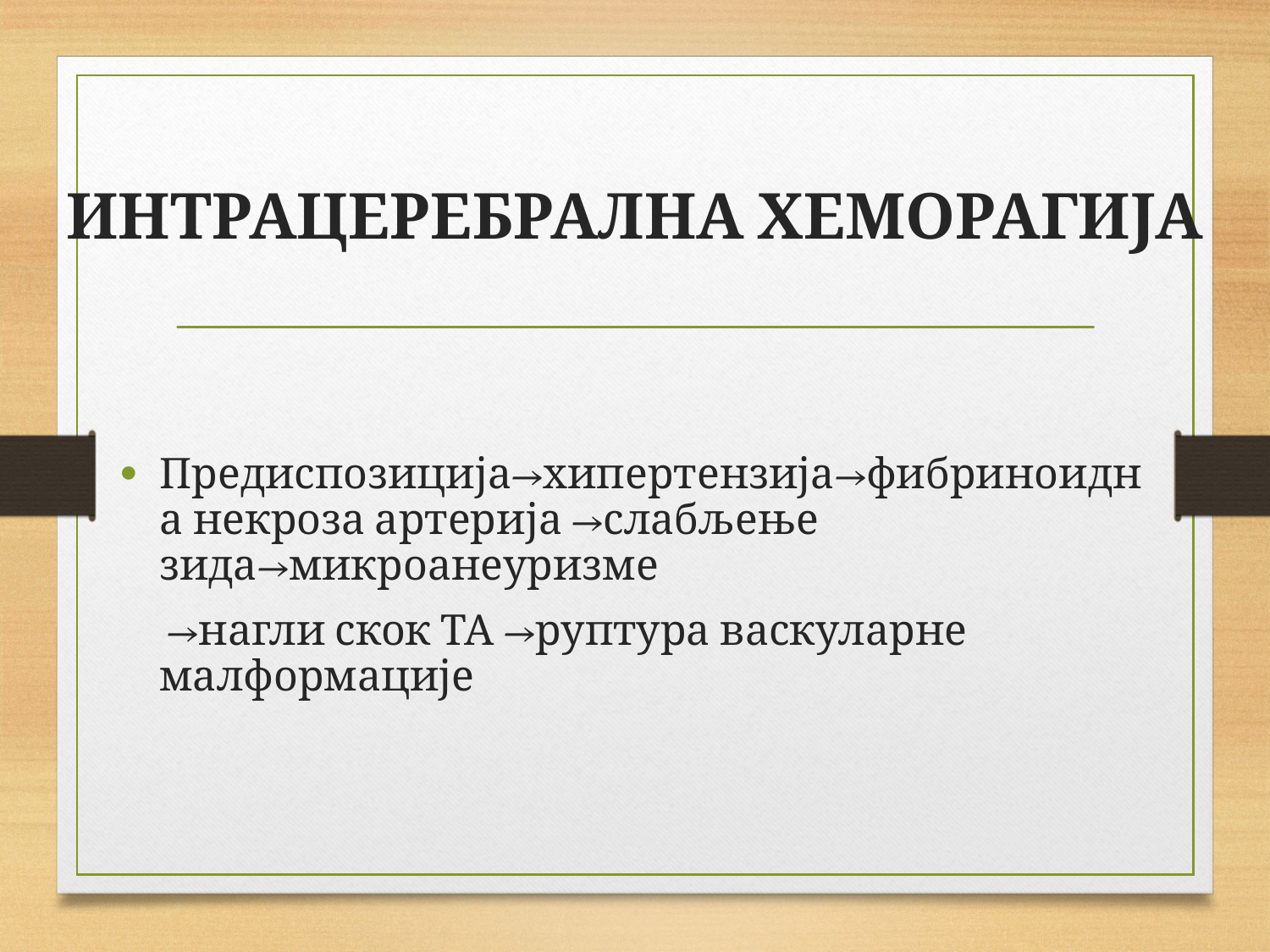

# ИНТРАЦЕРЕБРАЛНА ХЕМОРАГИЈА
Предиспозиција→хипертензија→фибриноидна некроза артерија →слабљење зида→микроанеуризме
     →нагли скок ТА →руптура васкуларне малформације